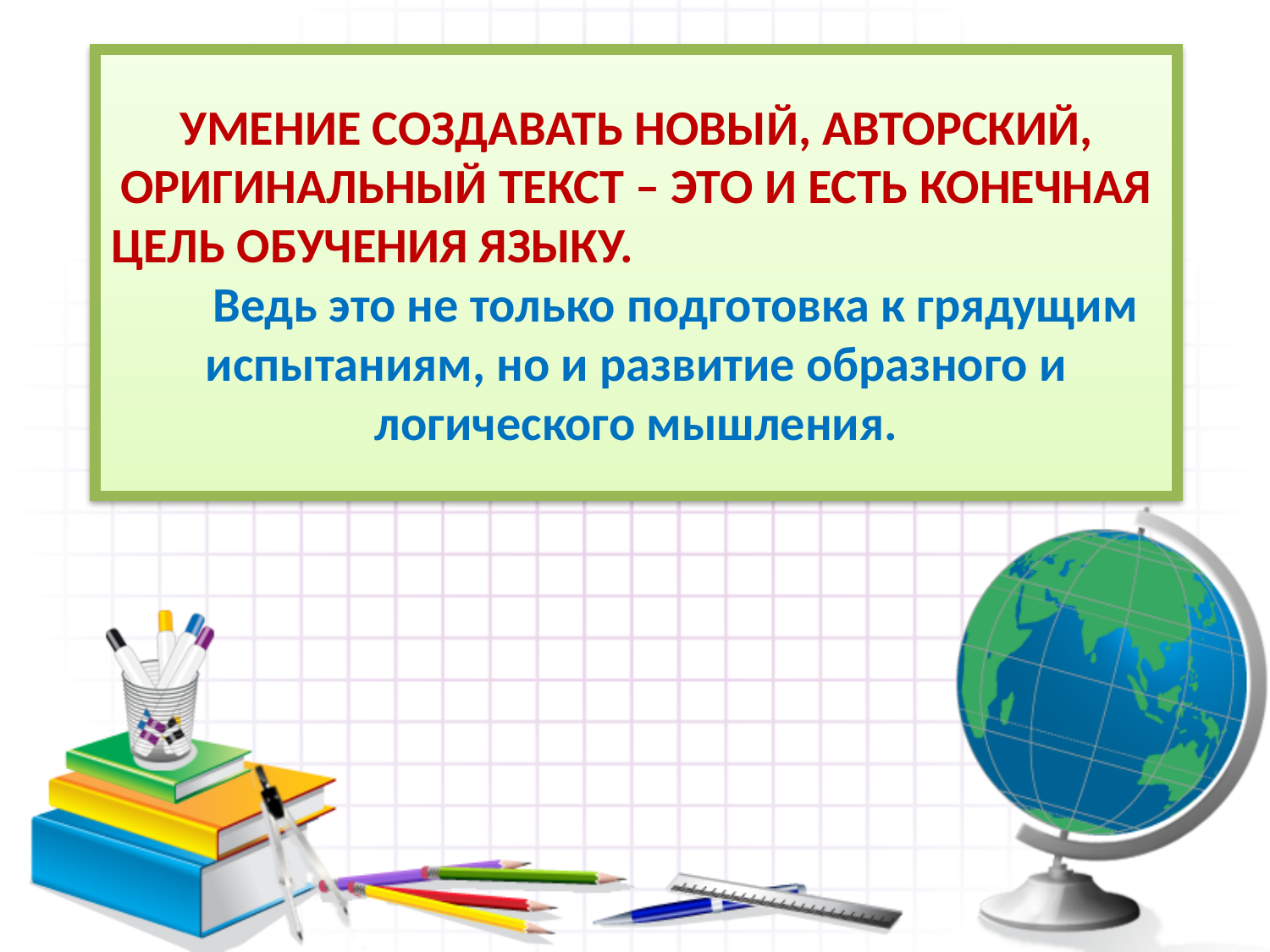

# УМЕНИЕ СОЗДАВАТЬ НОВЫЙ, АВТОРСКИЙ, ОРИГИНАЛЬНЫЙ ТЕКСТ – ЭТО И ЕСТЬ КОНЕЧНАЯ ЦЕЛЬ ОБУЧЕНИЯ ЯЗЫКУ.                                                       Ведь это не только подготовка к грядущим испытаниям, но и развитие образного и логического мышления.